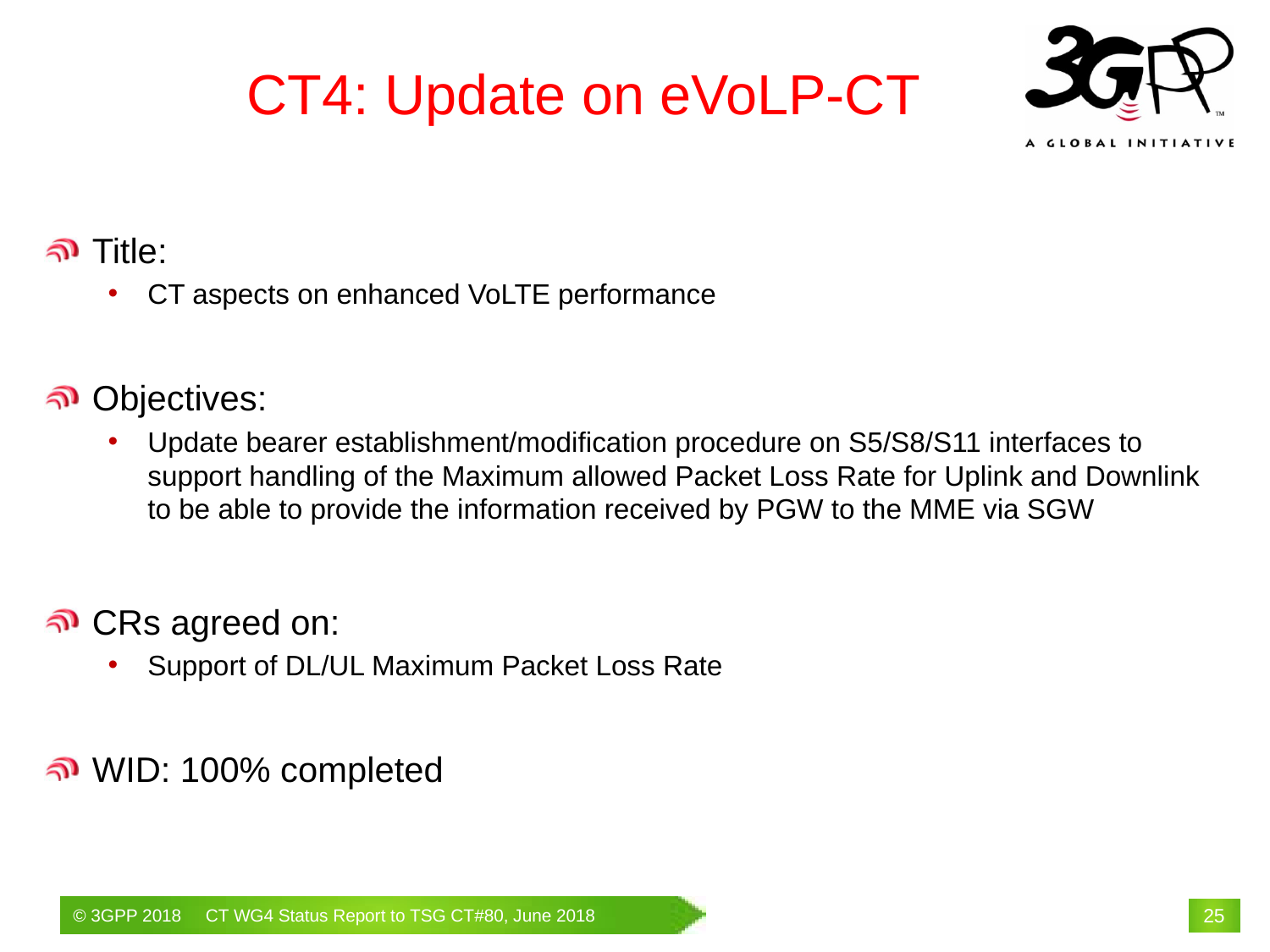

# CT4: Update on eVoLP-CT
Title:
CT aspects on enhanced VoLTE performance

Objectives:
Update bearer establishment/modification procedure on S5/S8/S11 interfaces to support handling of the Maximum allowed Packet Loss Rate for Uplink and Downlink to be able to provide the information received by PGW to the MME via SGW

CRs agreed on:
Support of DL/UL Maximum Packet Loss Rate

WID: 100% completed